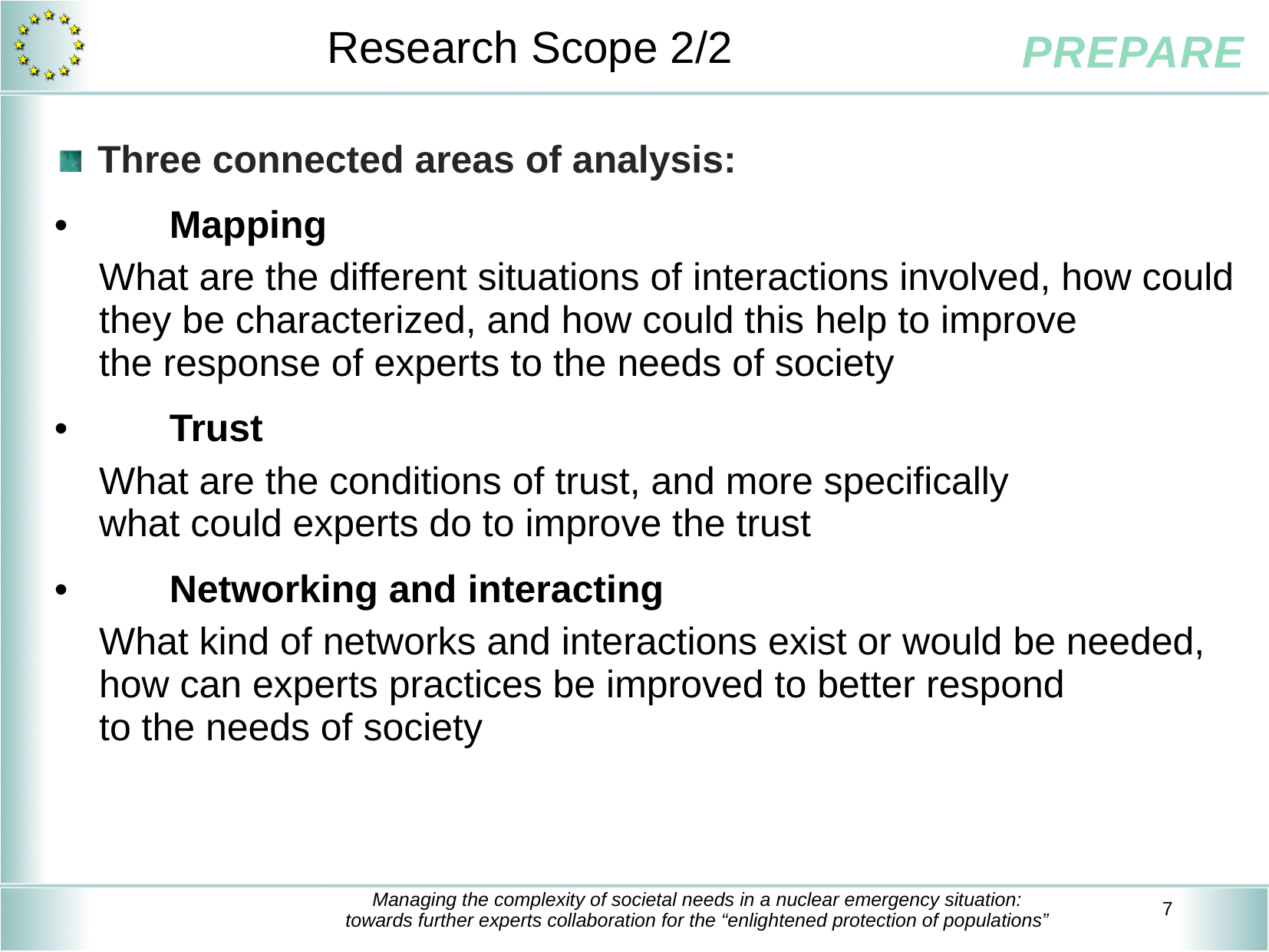

# Research Scope 2/2
Three connected areas of analysis:
•	Mapping
What are the different situations of interactions involved, how could they be characterized, and how could this help to improve
the response of experts to the needs of society
•	Trust
What are the conditions of trust, and more specifically
what could experts do to improve the trust
•	Networking and interacting
What kind of networks and interactions exist or would be needed,
how can experts practices be improved to better respond
to the needs of society